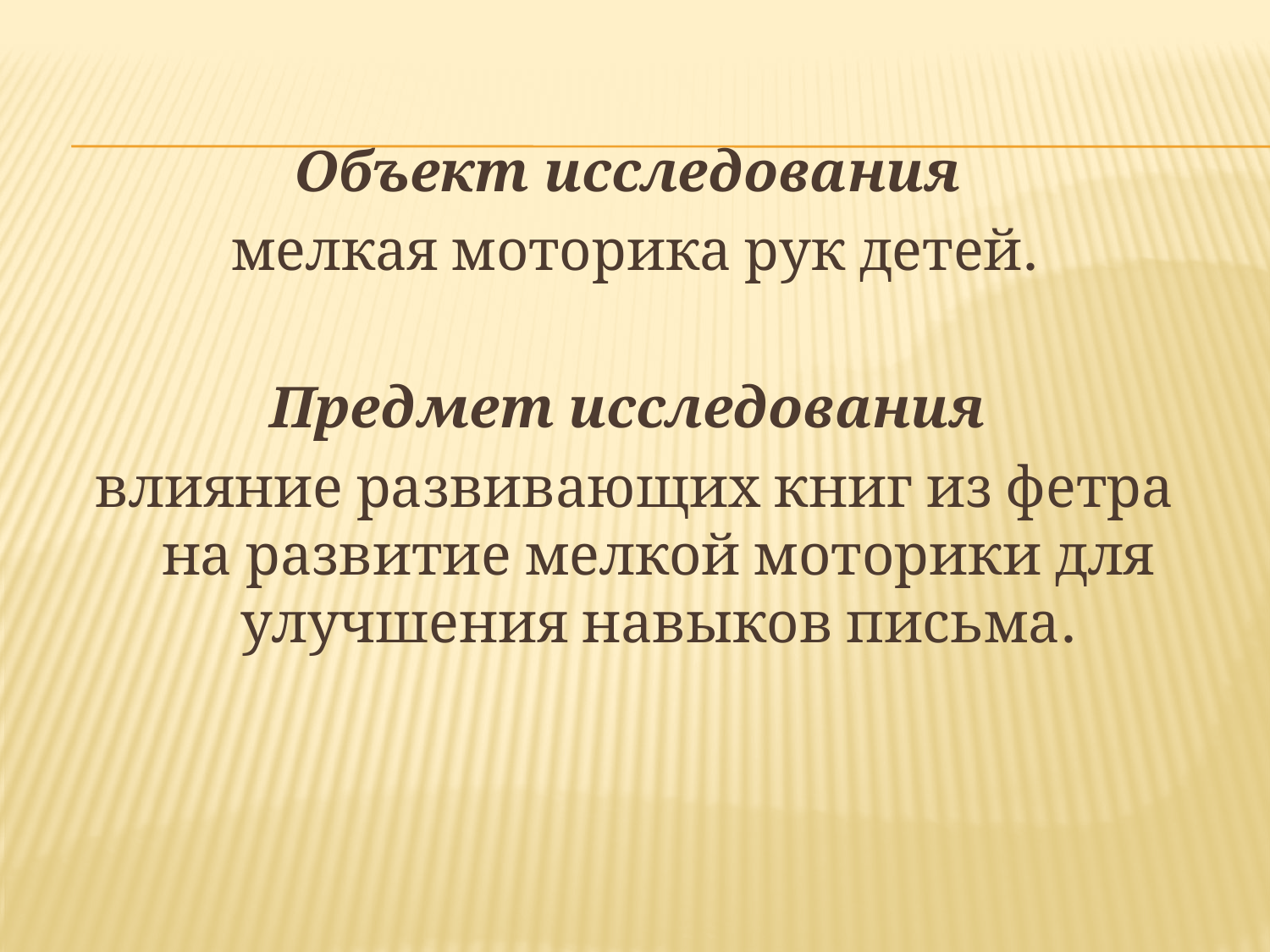

#

Объект исследования
мелкая моторика рук детей.

Предмет исследования
влияние развивающих книг из фетра на развитие мелкой моторики для улучшения навыков письма.